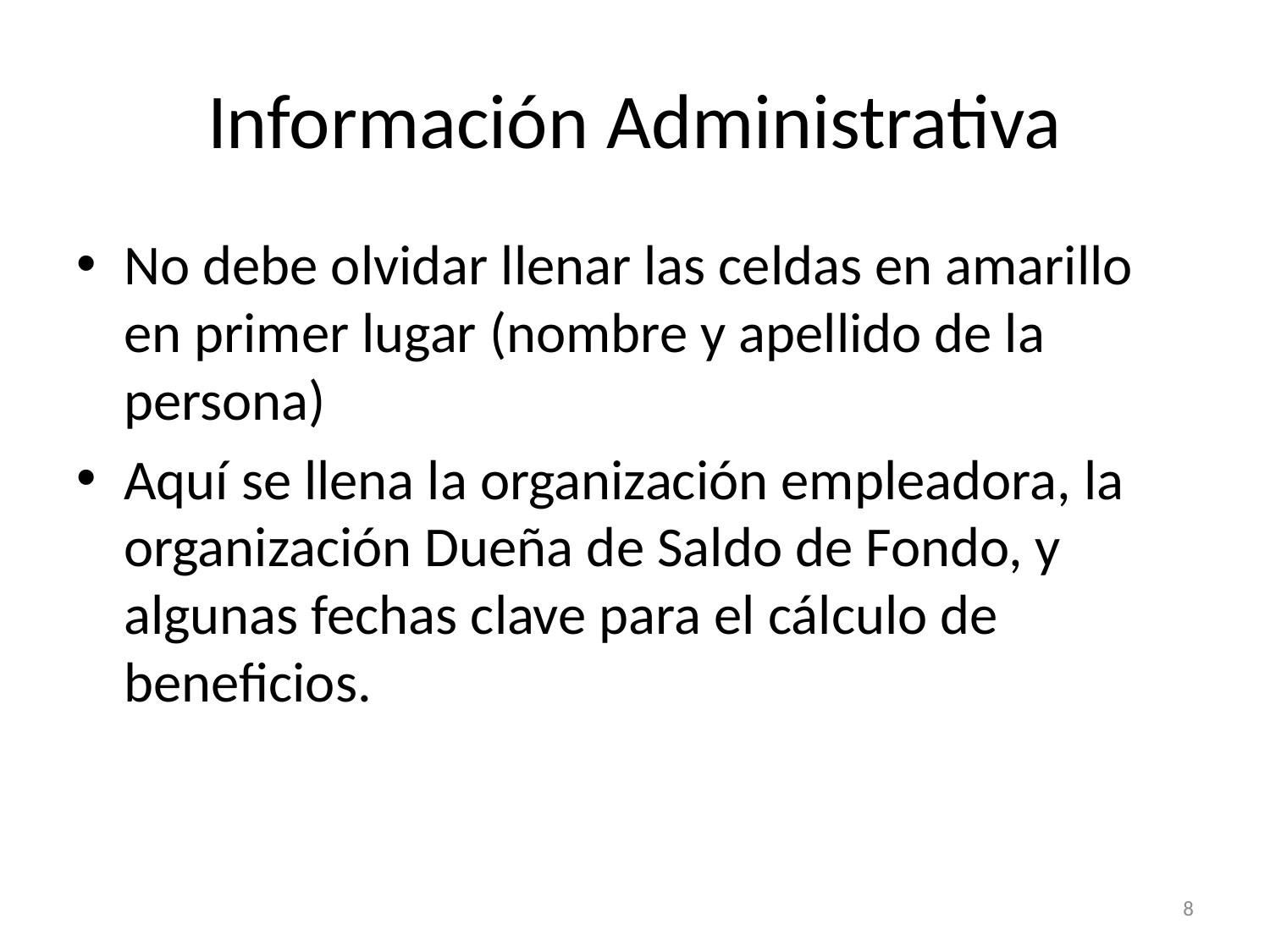

# Información Administrativa
No debe olvidar llenar las celdas en amarillo en primer lugar (nombre y apellido de la persona)
Aquí se llena la organización empleadora, la organización Dueña de Saldo de Fondo, y algunas fechas clave para el cálculo de beneficios.

8